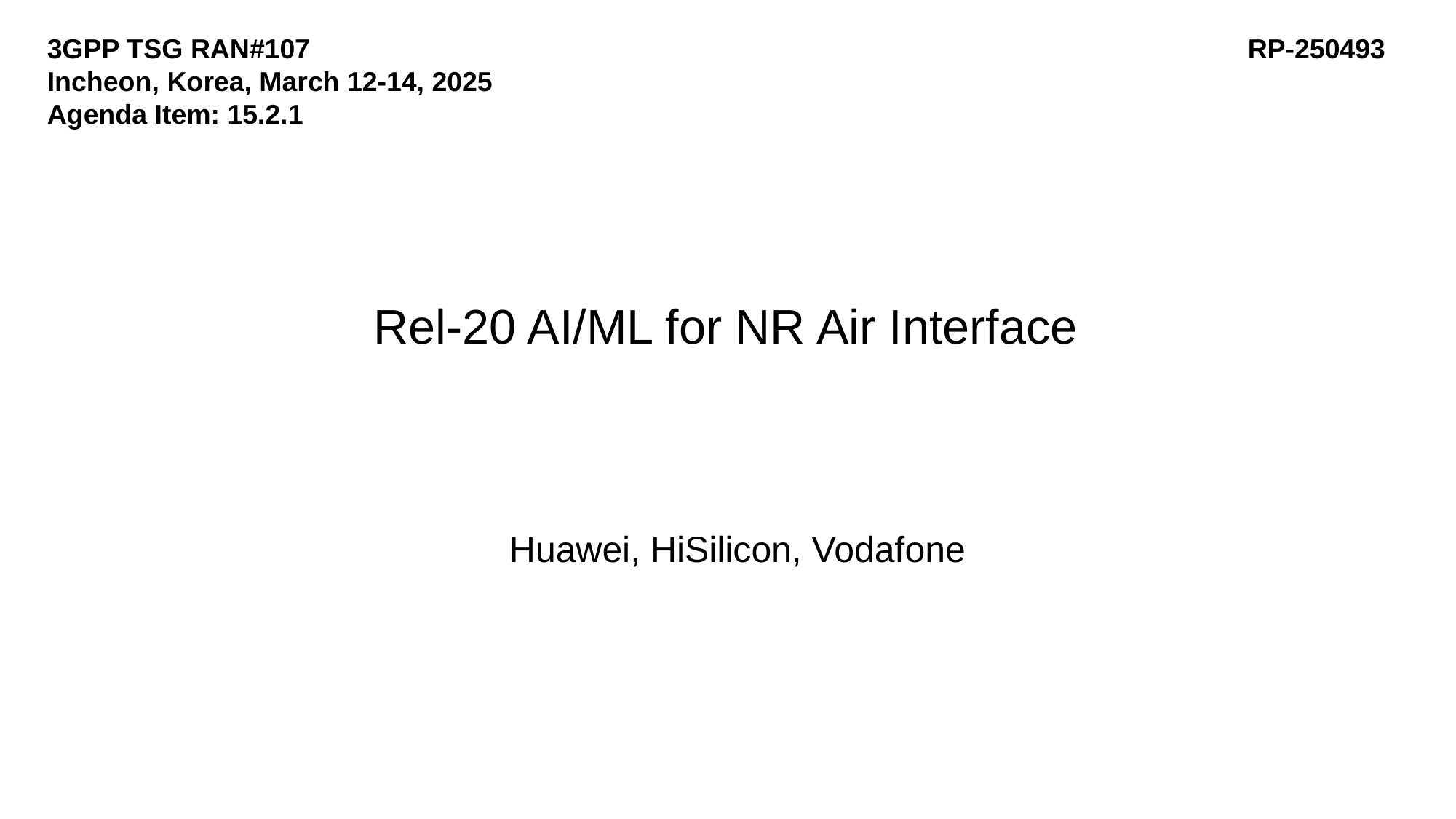

3GPP TSG RAN#107									RP-250493
Incheon, Korea, March 12-14, 2025
Agenda Item: 15.2.1
# Rel-20 AI/ML for NR Air Interface
Huawei, HiSilicon, Vodafone